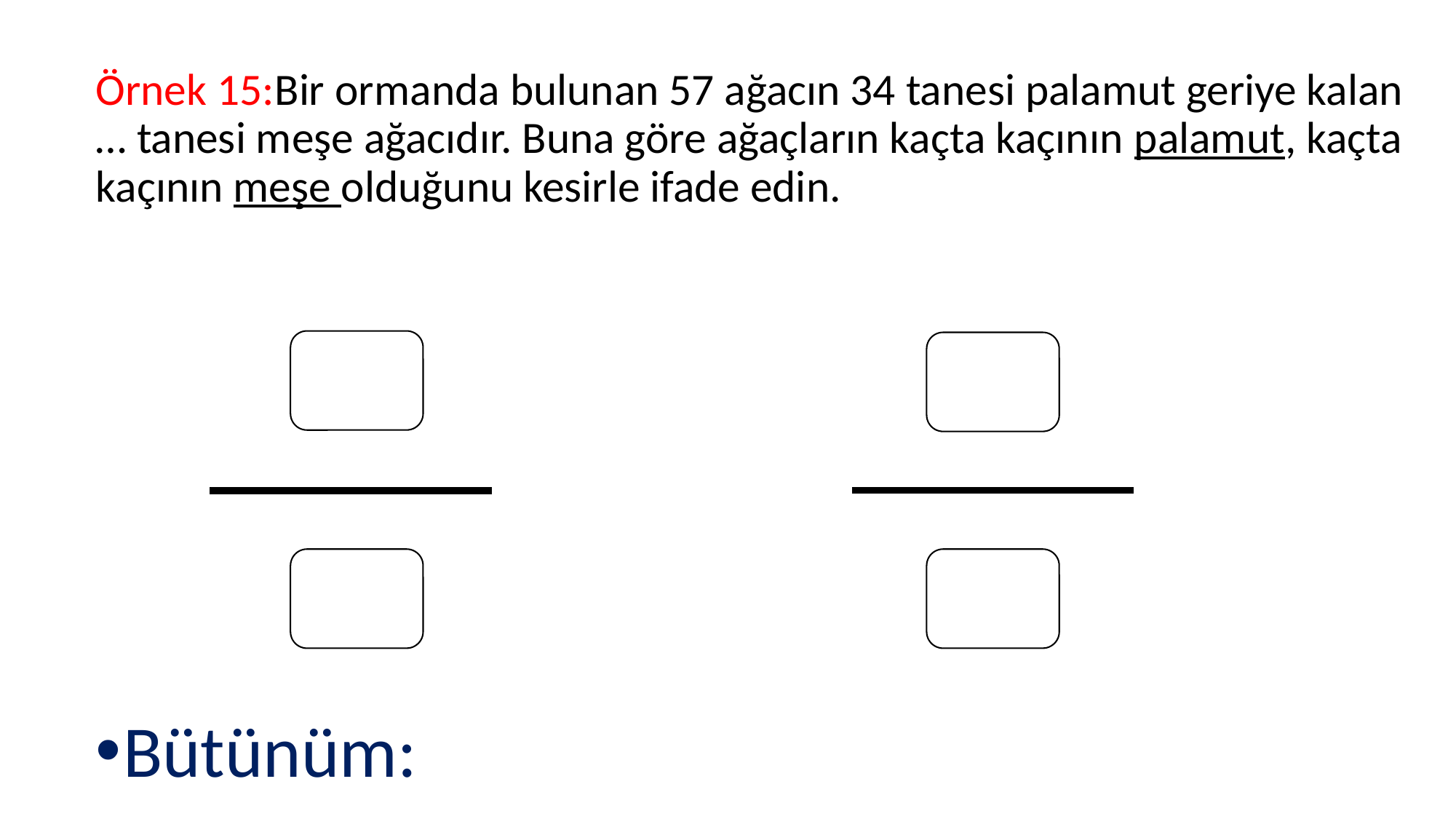

# Örnek 15:Bir ormanda bulunan 57 ağacın 34 tanesi palamut geriye kalan … tanesi meşe ağacıdır. Buna göre ağaçların kaçta kaçının palamut, kaçta kaçının meşe olduğunu kesirle ifade edin.

Bütünüm: